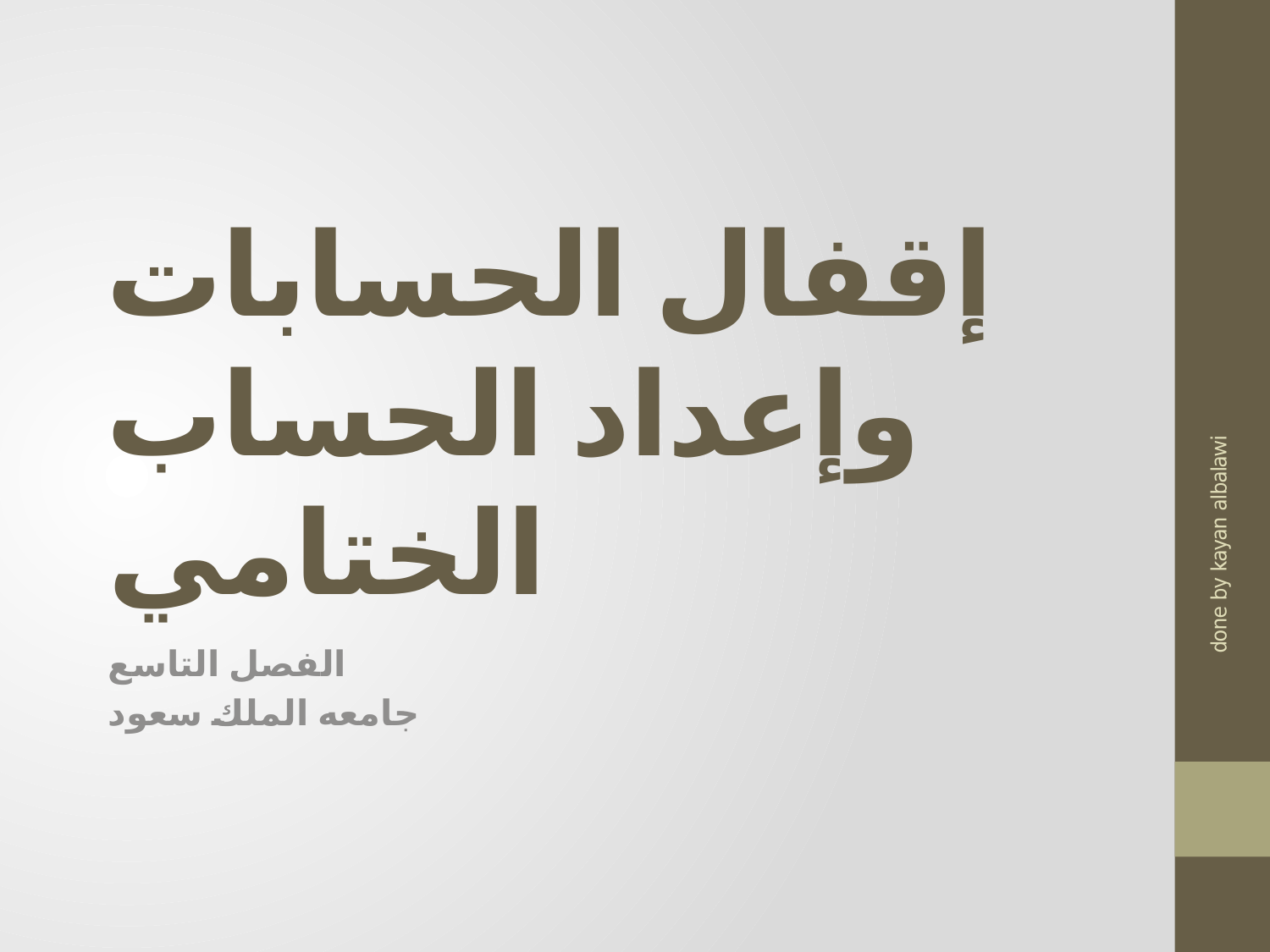

# إقفال الحسابات وإعداد الحساب الختامي
done by kayan albalawi
الفصل التاسع
جامعه الملك سعود